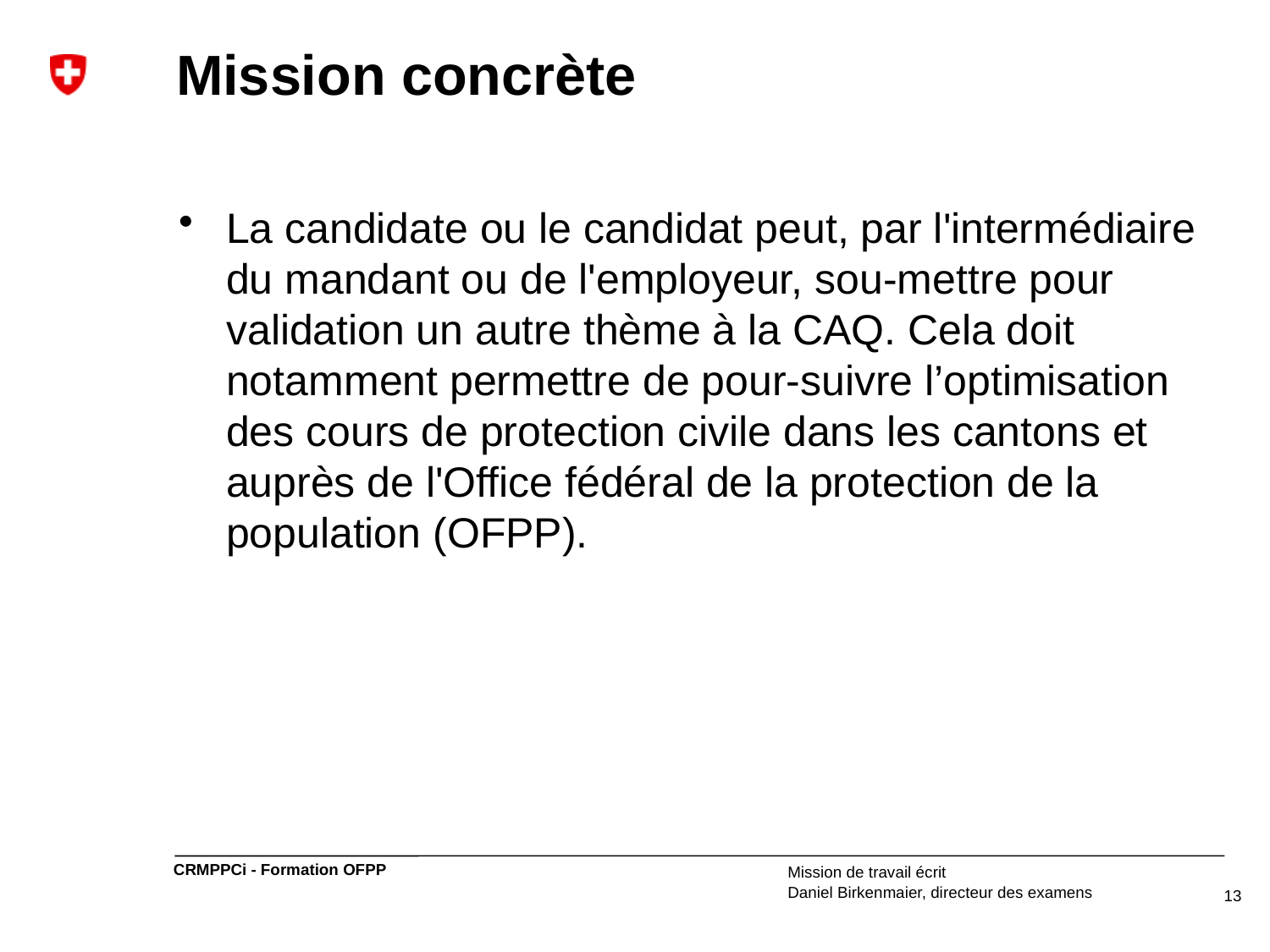

# Mission concrète
La candidate ou le candidat peut, par l'intermédiaire du mandant ou de l'employeur, sou-mettre pour validation un autre thème à la CAQ. Cela doit notamment permettre de pour-suivre l’optimisation des cours de protection civile dans les cantons et auprès de l'Office fédéral de la protection de la population (OFPP).
Mission de travail écrit
Daniel Birkenmaier, directeur des examens